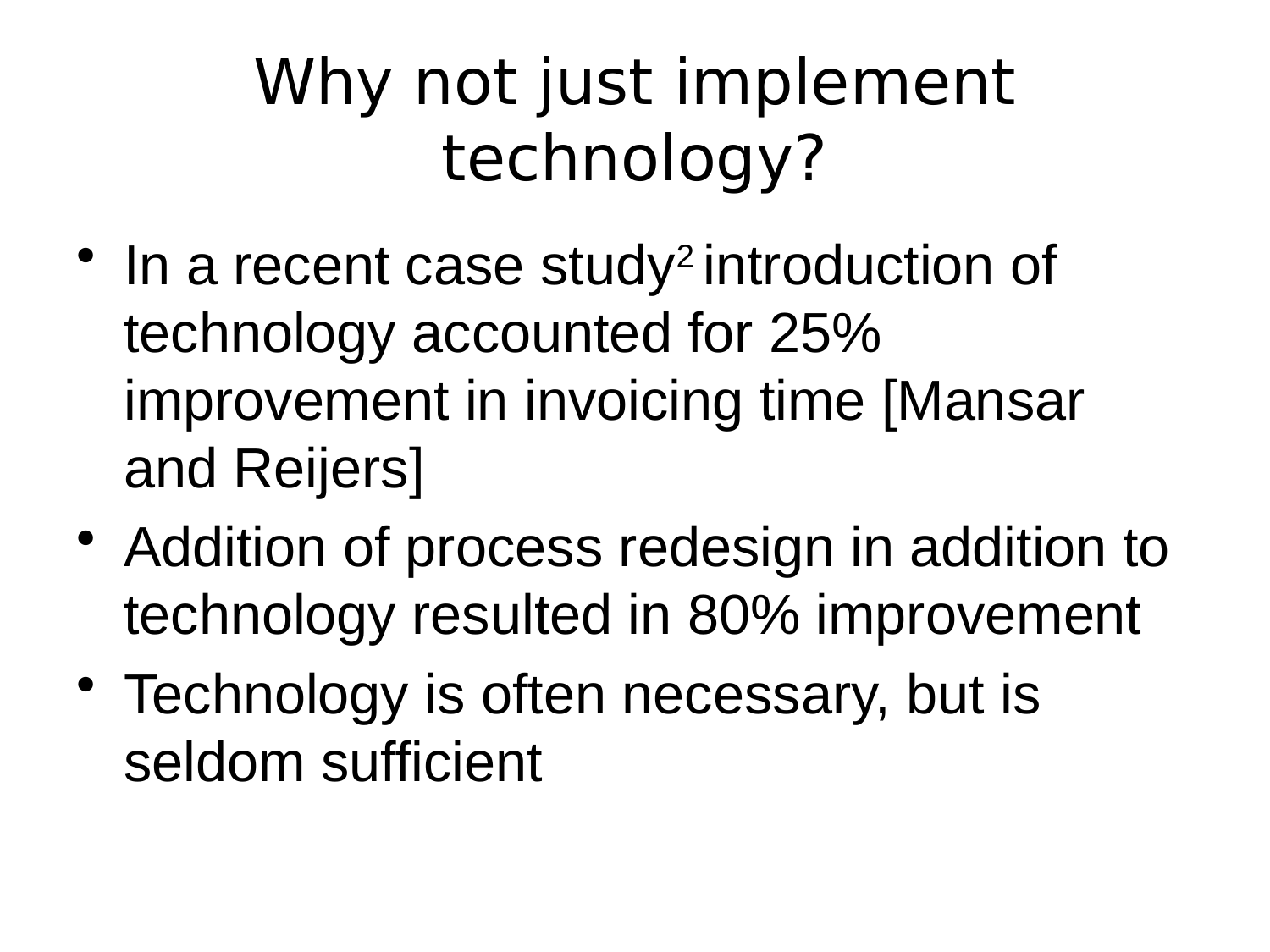

# Why not just implement technology?
In a recent case study2 introduction of technology accounted for 25% improvement in invoicing time [Mansar and Reijers]
Addition of process redesign in addition to technology resulted in 80% improvement
Technology is often necessary, but is seldom sufficient